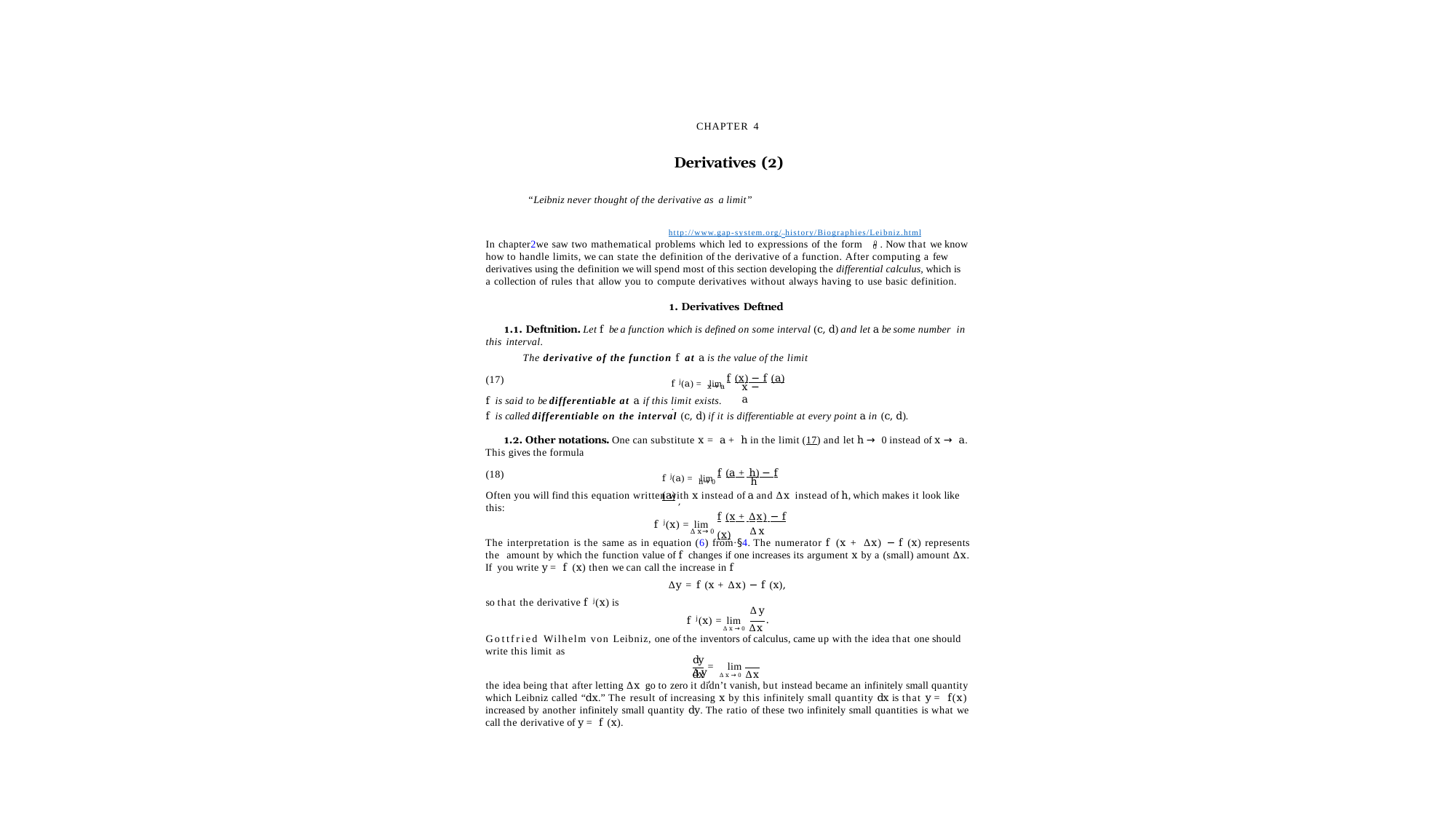

2
CHAPTER 4

Derivatives (2)

“Leibniz never thought of the derivative as a limit”

http://www.gap-system.org/~history/Biographies/Leibniz.html
In chapter2we saw two mathematical problems which led to expressions of the form	0 . Now that we know
0
how to handle limits, we can state the definition of the derivative of a function. After computing a few
derivatives using the definition we will spend most of this section developing the differential calculus, which is  a collection of rules that allow you to compute derivatives without always having to use basic definition.

1. Derivatives Deftned

1.1. Deftnition. Let f be a function which is defined on some interval (c, d) and let a be some number  in this interval.
The derivative of the function f at a is the value of the limit
f j(a) = lim f (x) − f (a) .
(17)
x − a
x→a
f is said to be differentiable at a if this limit exists.
f is called differentiable on the interval (c, d) if it is differentiable at every point a in (c, d).

1.2. Other notations. One can substitute x = a + h in the limit (17) and let h → 0 instead of x → a.  This gives the formula
f j(a) = lim f (a + h) − f (a) ,
(18)
h
h→0
Often you will find this equation written with x instead of a and ∆x instead of h, which makes it look like  this:
f (x + ∆x) − f (x) .
f j(x) = lim
∆x
∆x→0
The interpretation is the same as in equation (6) from §4. The numerator f (x + ∆x) − f (x) represents the  amount by which the function value of f changes if one increases its argument x by a (small) amount ∆x. If  you write y = f (x) then we can call the increase in f
∆y = f (x + ∆x) − f (x),
so that the derivative f j(x) is
∆y
.
f j(x) = lim
∆x→0 ∆x

Gottfried Wilhelm von Leibniz, one of the inventors of calculus, came up with the idea that one should  write this limit as
dy	∆y
=   lim	,
dx	∆x→0 ∆x

the idea being that after letting ∆x go to zero it didn’t vanish, but instead became an infinitely small quantity  which Leibniz called “dx.” The result of increasing x by this infinitely small quantity dx is that y = f(x)  increased by another infinitely small quantity dy. The ratio of these two infinitely small quantities is what we  call the derivative of y = f (x).